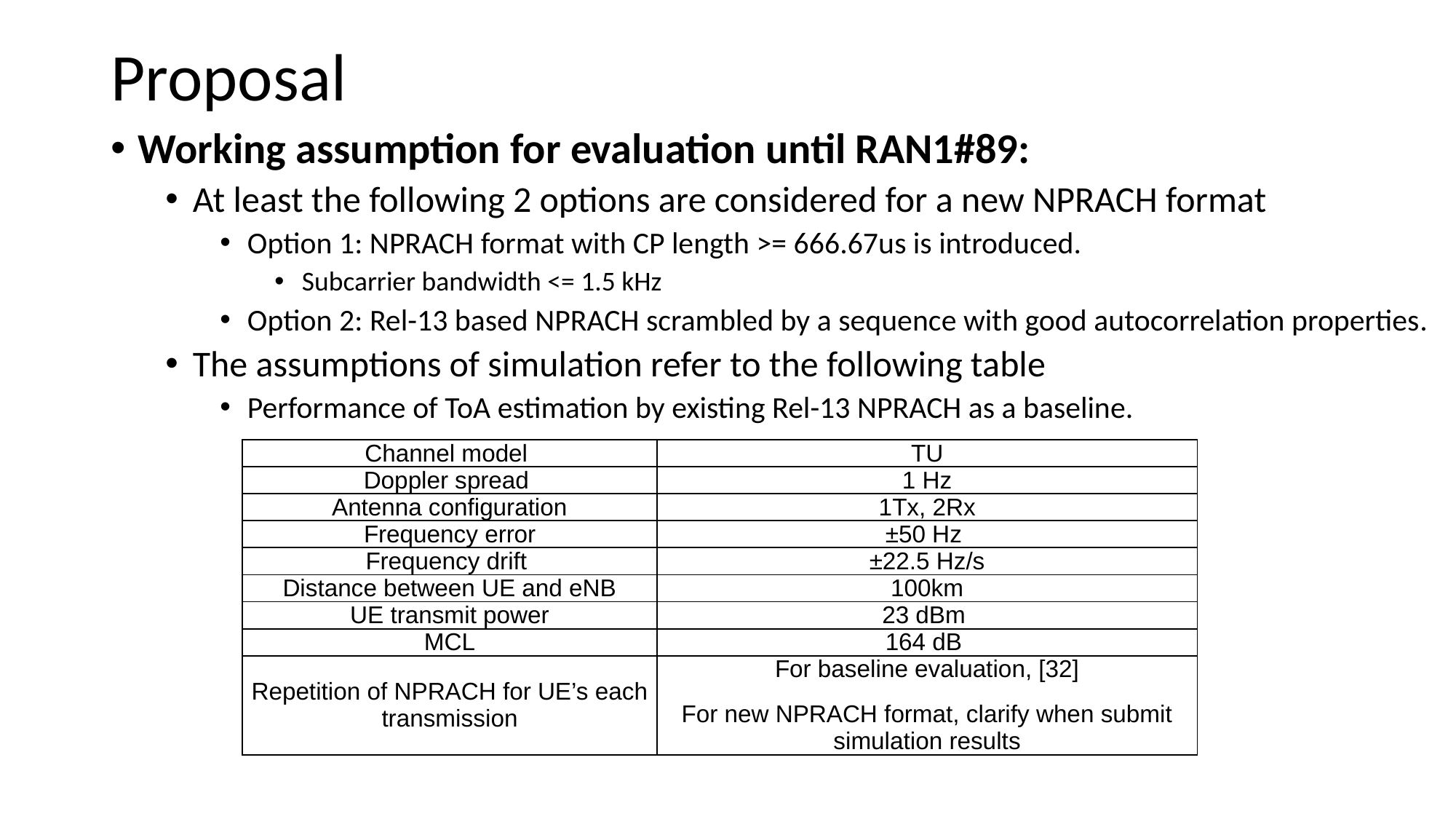

# Proposal
Working assumption for evaluation until RAN1#89:
At least the following 2 options are considered for a new NPRACH format
Option 1: NPRACH format with CP length >= 666.67us is introduced.
Subcarrier bandwidth <= 1.5 kHz
Option 2: Rel-13 based NPRACH scrambled by a sequence with good autocorrelation properties.
The assumptions of simulation refer to the following table
Performance of ToA estimation by existing Rel-13 NPRACH as a baseline.
| Channel model | TU |
| --- | --- |
| Doppler spread | 1 Hz |
| Antenna configuration | 1Tx, 2Rx |
| Frequency error | ±50 Hz |
| Frequency drift | ±22.5 Hz/s |
| Distance between UE and eNB | 100km |
| UE transmit power | 23 dBm |
| MCL | 164 dB |
| Repetition of NPRACH for UE’s each transmission | For baseline evaluation, [32] For new NPRACH format, clarify when submit simulation results |